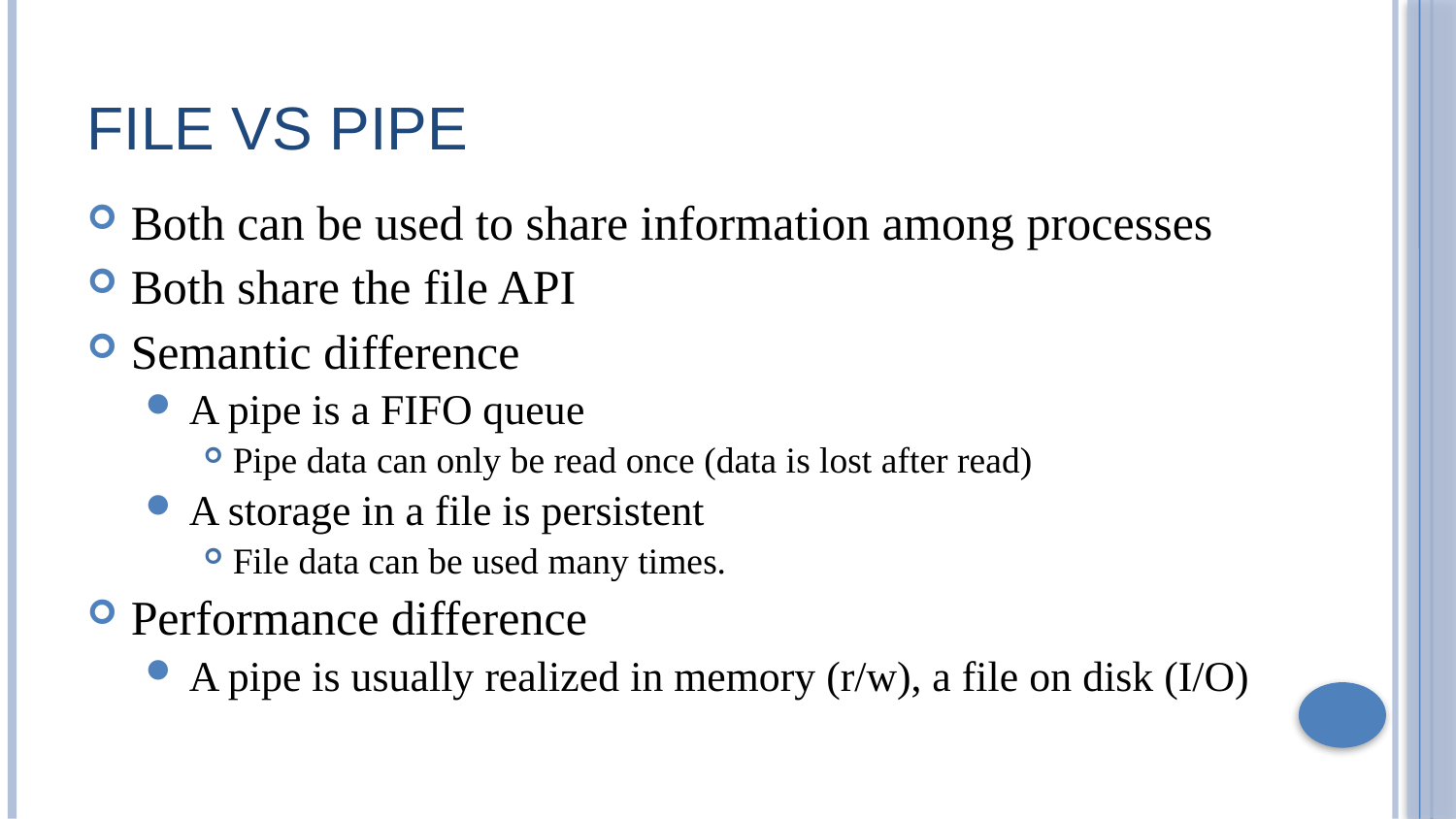

# File vs Pipe
Both can be used to share information among processes
Both share the file API
Semantic difference
A pipe is a FIFO queue
Pipe data can only be read once (data is lost after read)
A storage in a file is persistent
File data can be used many times.
Performance difference
A pipe is usually realized in memory (r/w), a file on disk (I/O)